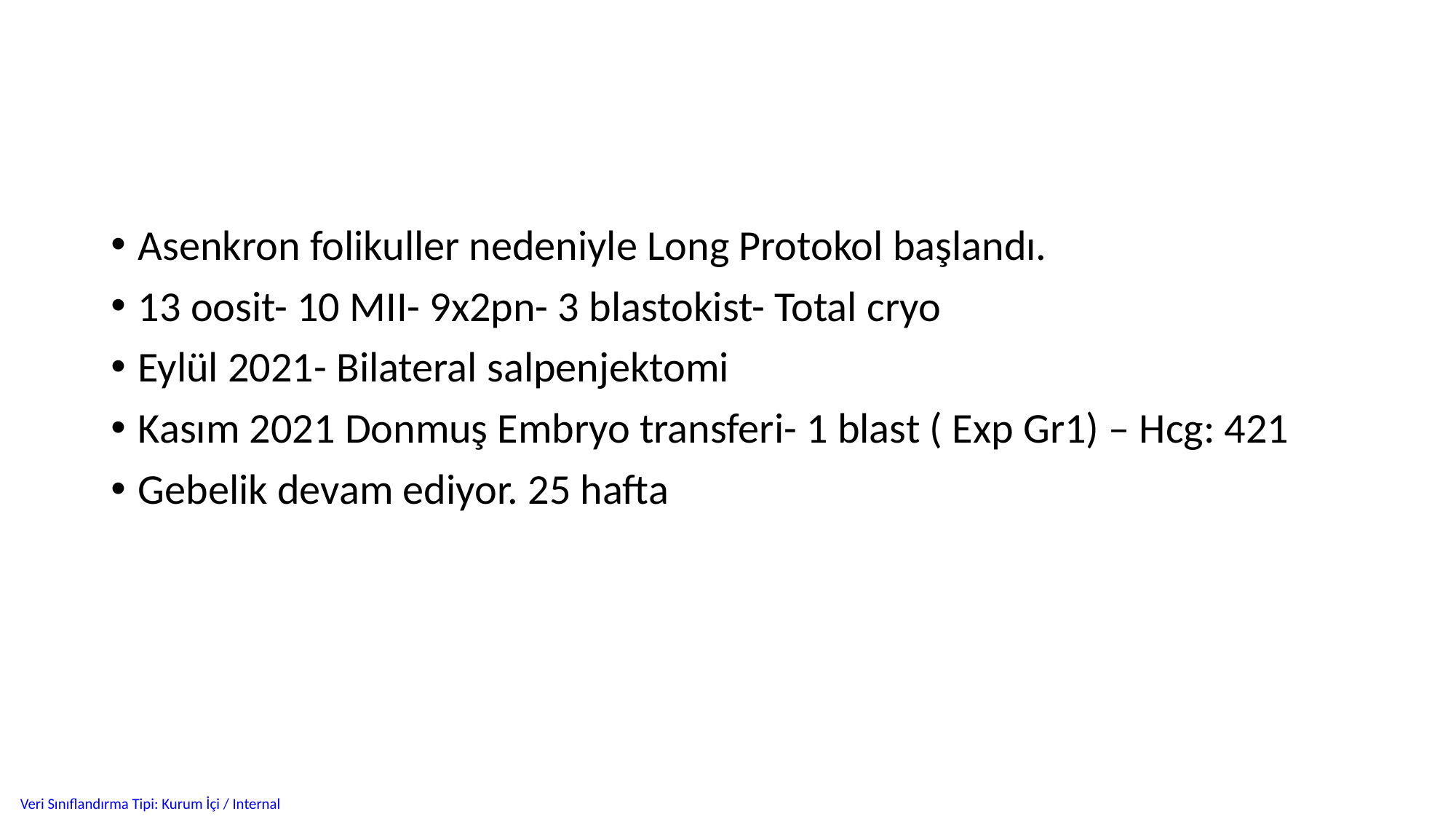

#
Asenkron folikuller nedeniyle Long Protokol başlandı.
13 oosit- 10 MII- 9x2pn- 3 blastokist- Total cryo
Eylül 2021- Bilateral salpenjektomi
Kasım 2021 Donmuş Embryo transferi- 1 blast ( Exp Gr1) – Hcg: 421
Gebelik devam ediyor. 25 hafta